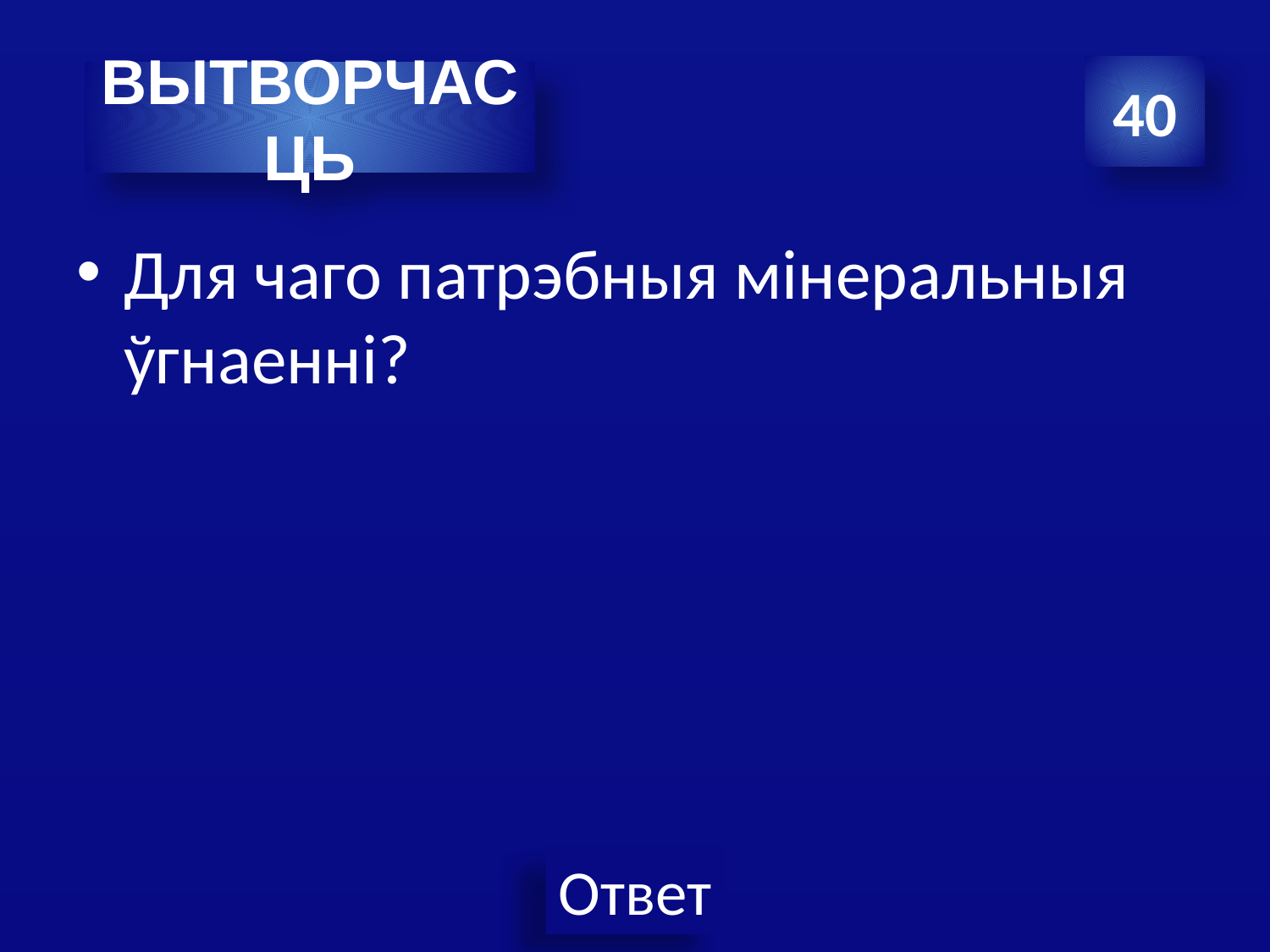

#
40
ВЫТВОРЧАСЦЬ
Для чаго патрэбныя мінеральныя ўгнаенні?